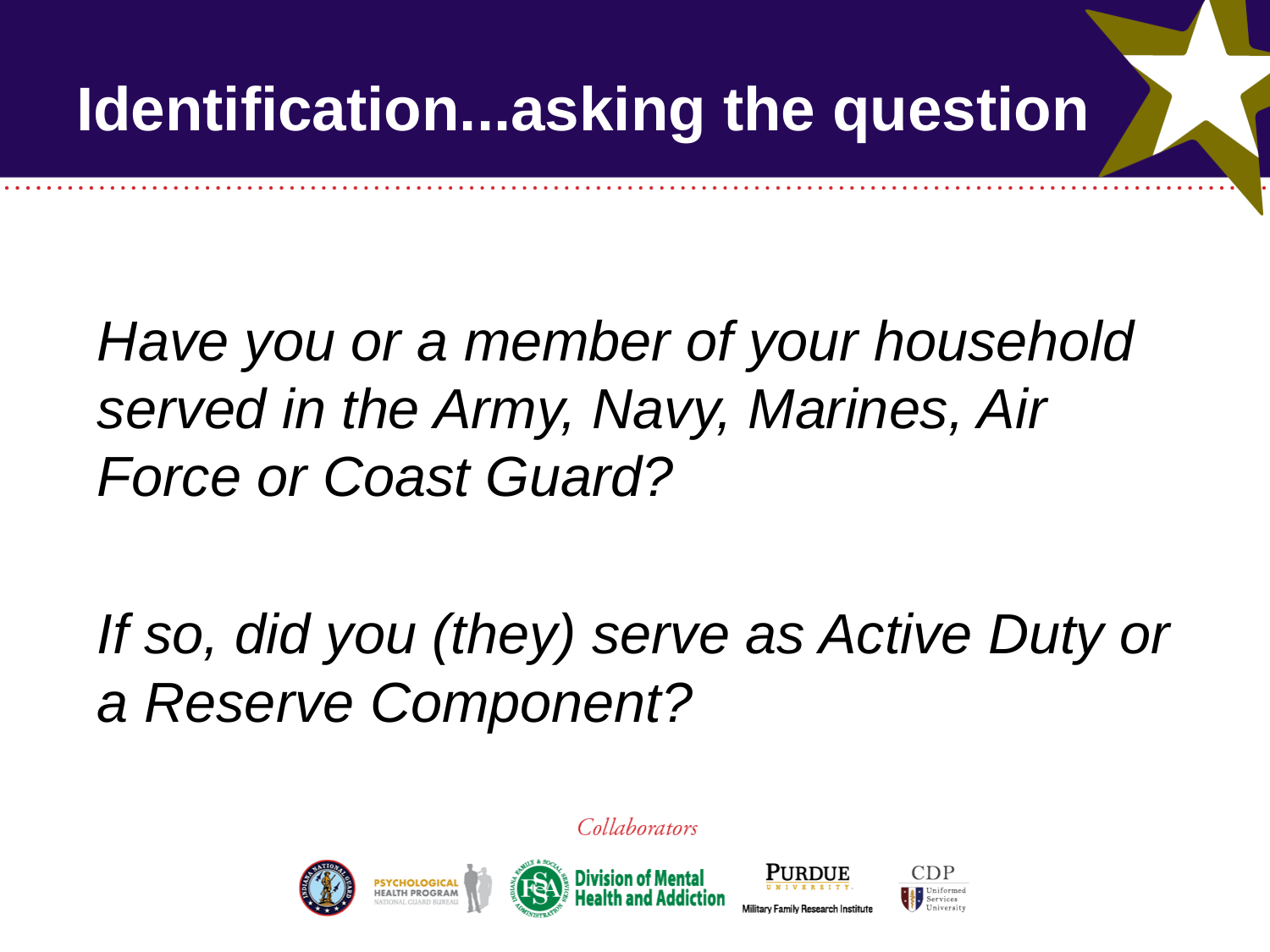

# Identification...asking the question
Have you or a member of your household served in the Army, Navy, Marines, Air Force or Coast Guard?

If so, did you (they) serve as Active Duty or a Reserve Component?